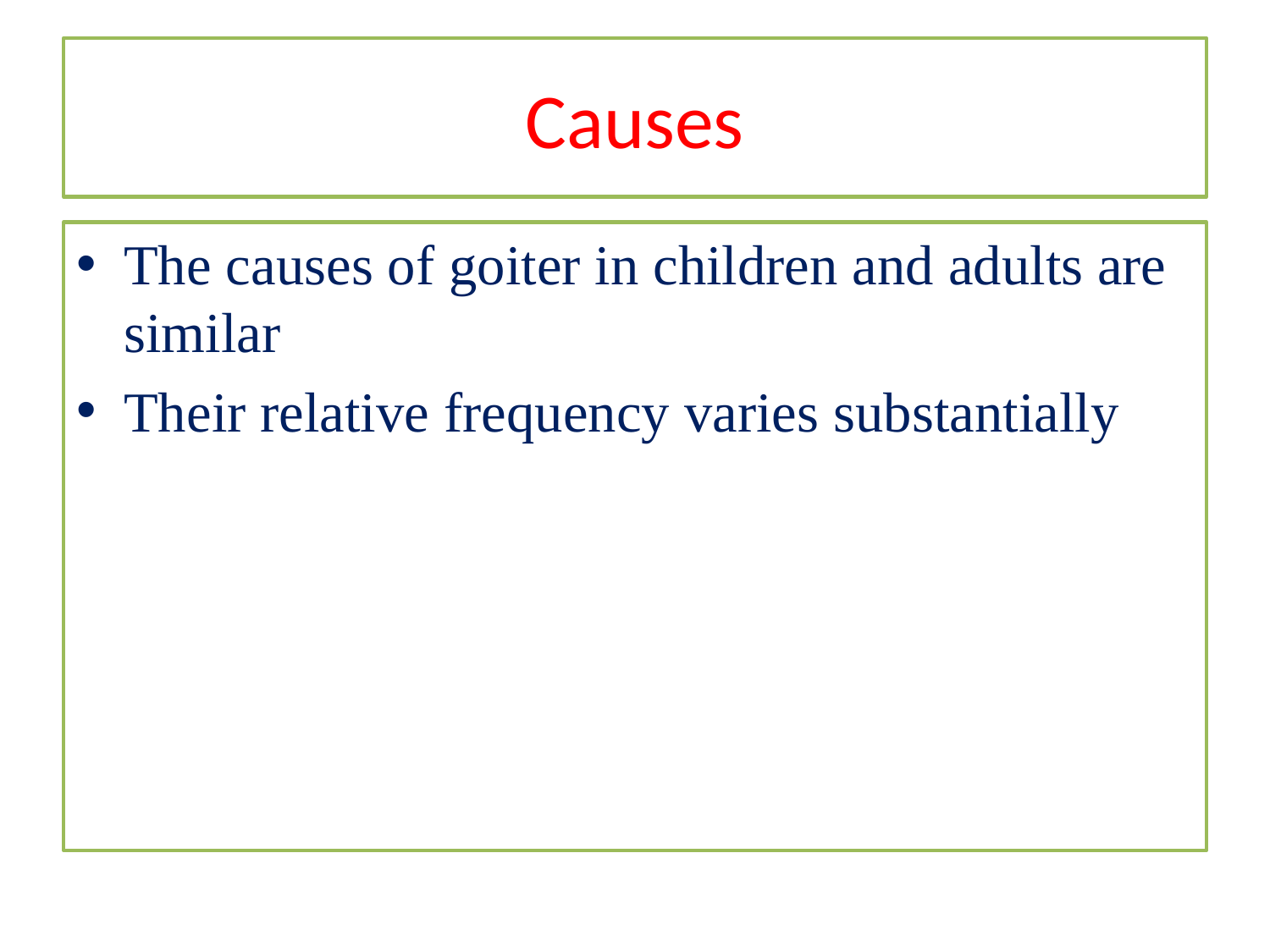

# Causes
The causes of goiter in children and adults are similar
Their relative frequency varies substantially